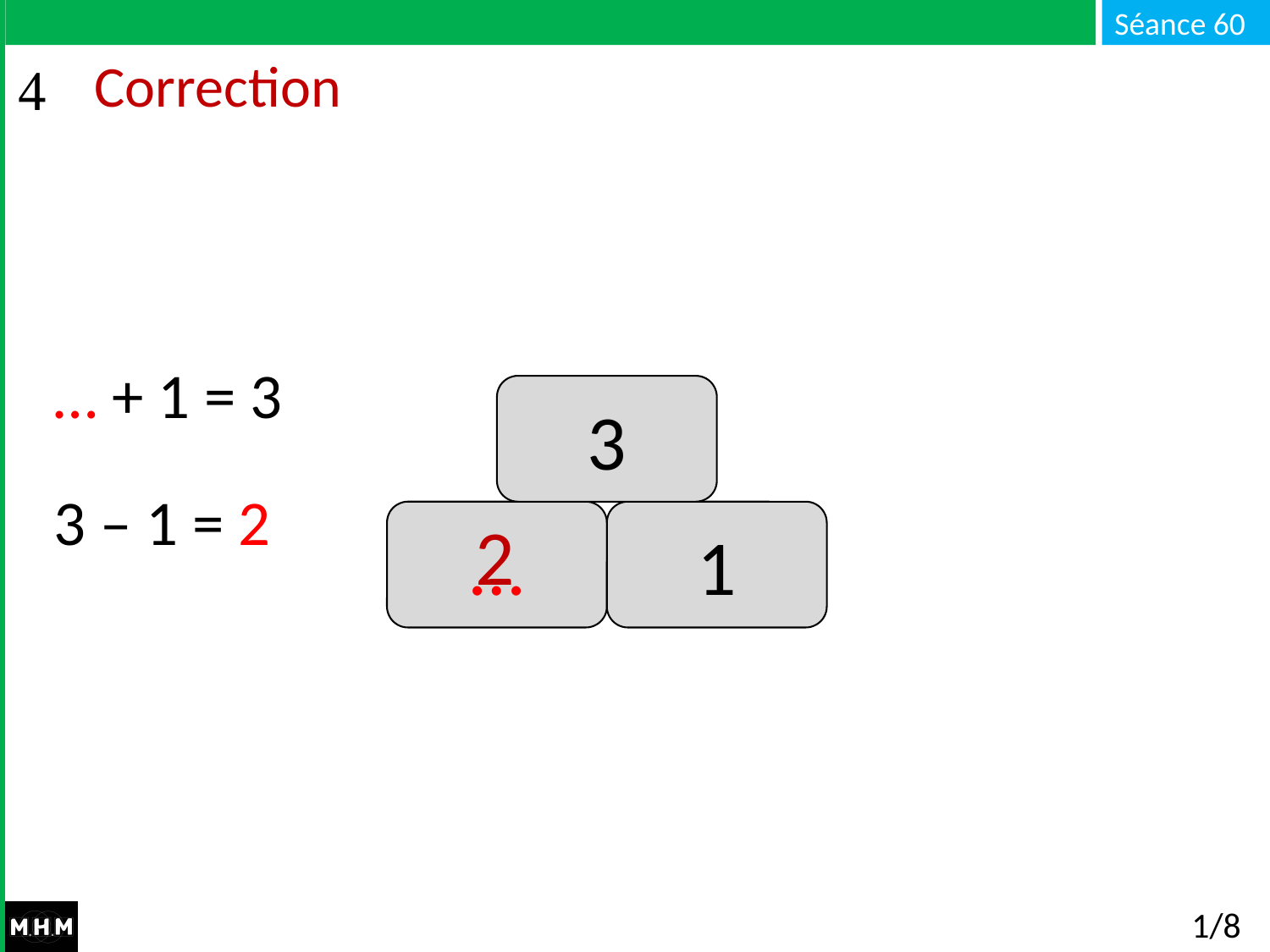

# Correction
… + 1 = 3
3
3 – 1 = 2
2
1
…
1/8